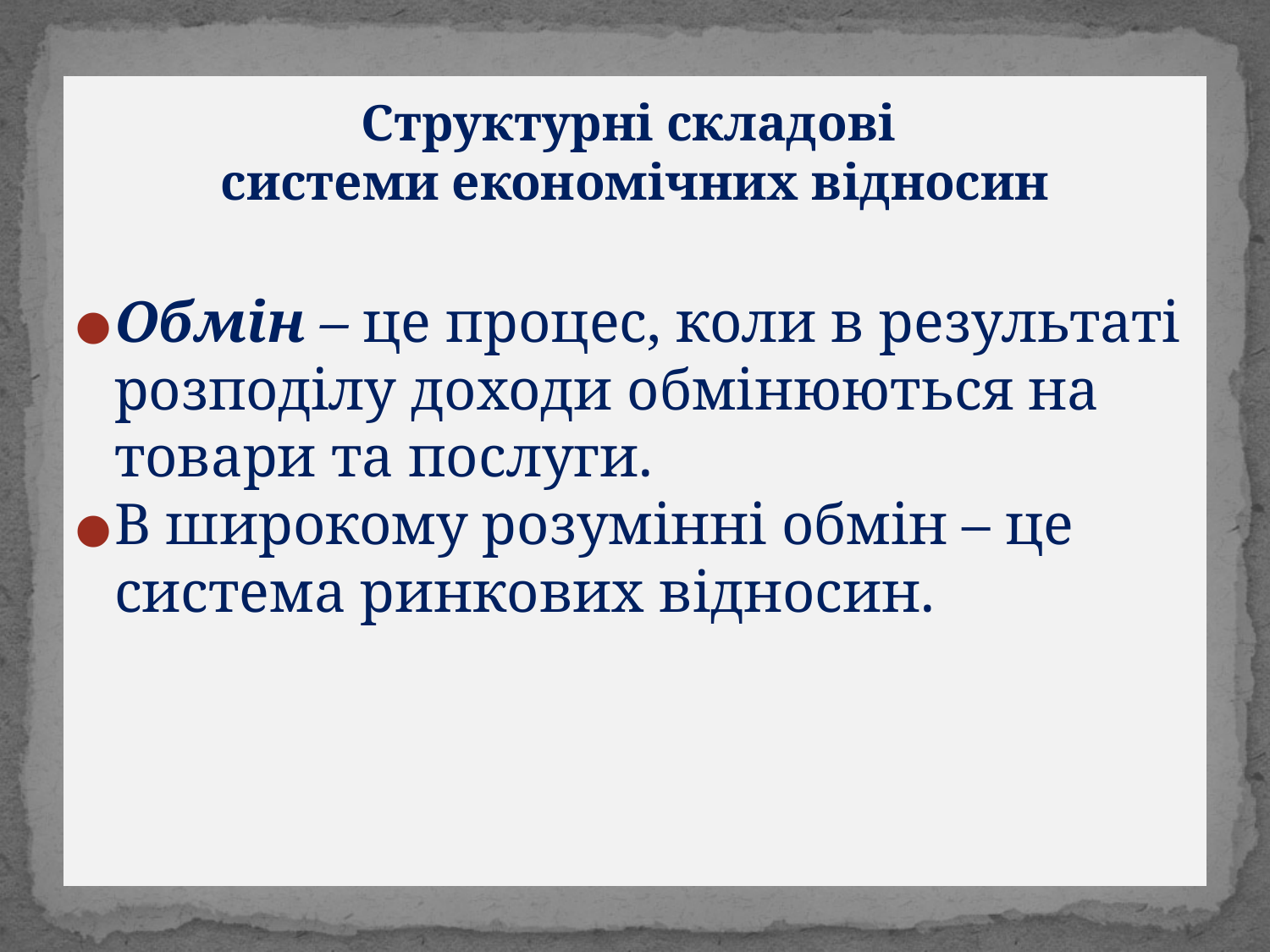

# Структурні складові системи економічних відносин

Обмін – це процес, коли в результаті розподілу доходи обмінюються на товари та послуги.
В широкому розумінні обмін – це система ринкових відносин.